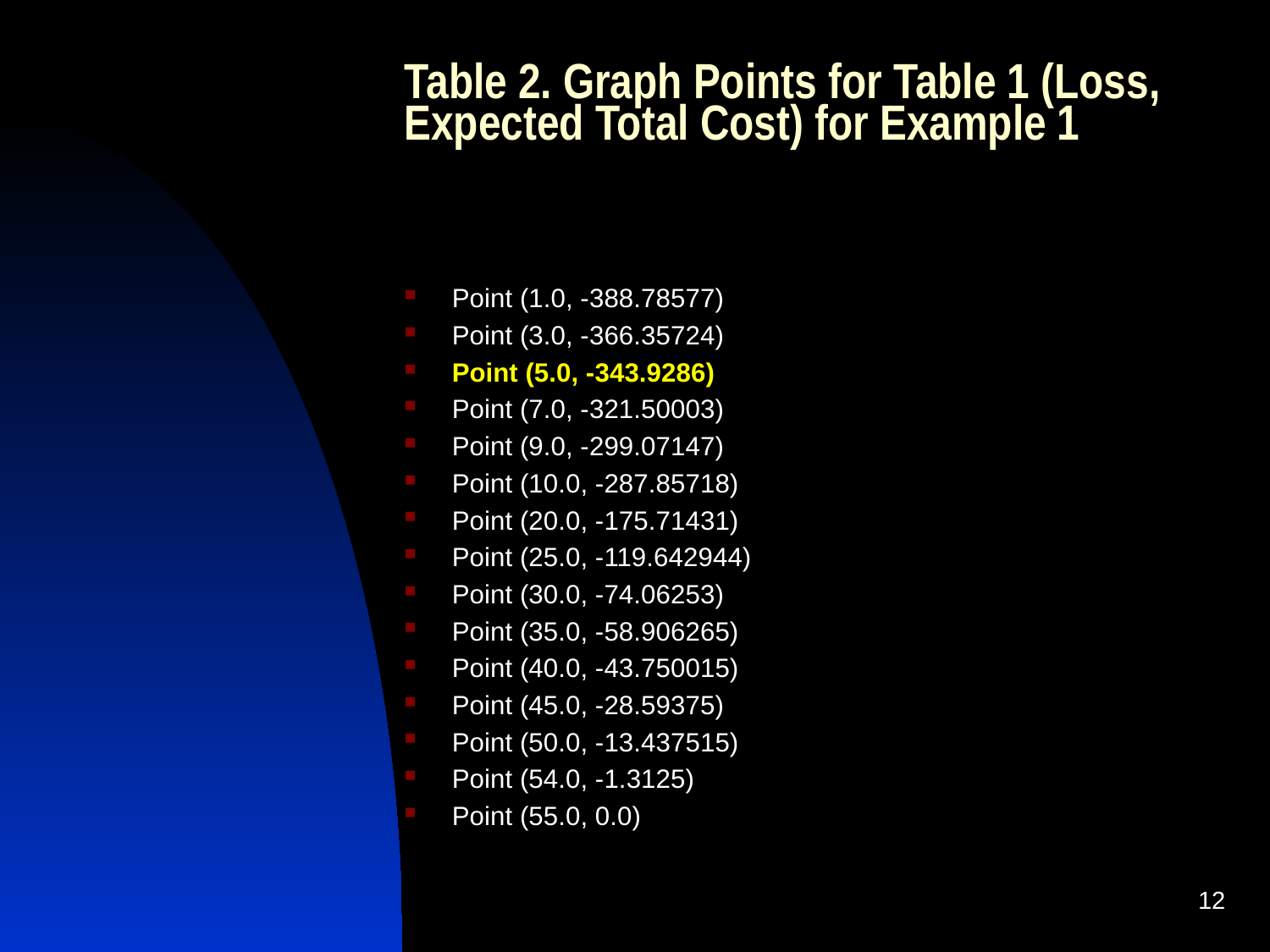

# Table 2. Graph Points for Table 1 (Loss, Expected Total Cost) for Example 1
Point (1.0, -388.78577)
Point (3.0, -366.35724)
Point (5.0, -343.9286)
Point (7.0, -321.50003)
Point (9.0, -299.07147)
Point (10.0, -287.85718)
Point (20.0, -175.71431)
Point (25.0, -119.642944)
Point (30.0, -74.06253)
Point (35.0, -58.906265)
Point (40.0, -43.750015)
Point (45.0, -28.59375)
Point (50.0, -13.437515)
Point (54.0, -1.3125)
Point (55.0, 0.0)
12